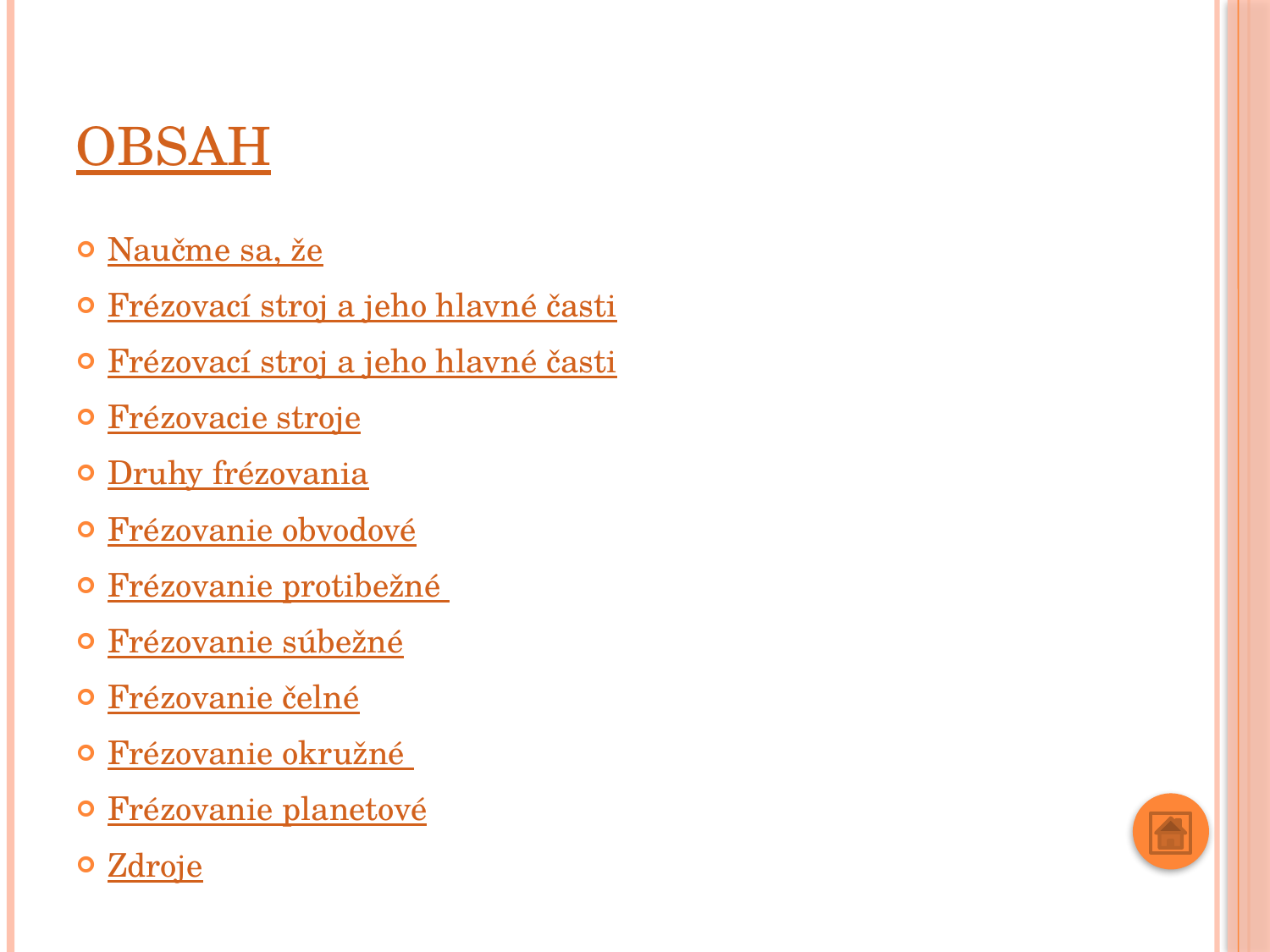

# obsah
Naučme sa, že
Frézovací stroj a jeho hlavné časti
Frézovací stroj a jeho hlavné časti
Frézovacie stroje
Druhy frézovania
Frézovanie obvodové
Frézovanie protibežné
Frézovanie súbežné
Frézovanie čelné
Frézovanie okružné
Frézovanie planetové
Zdroje